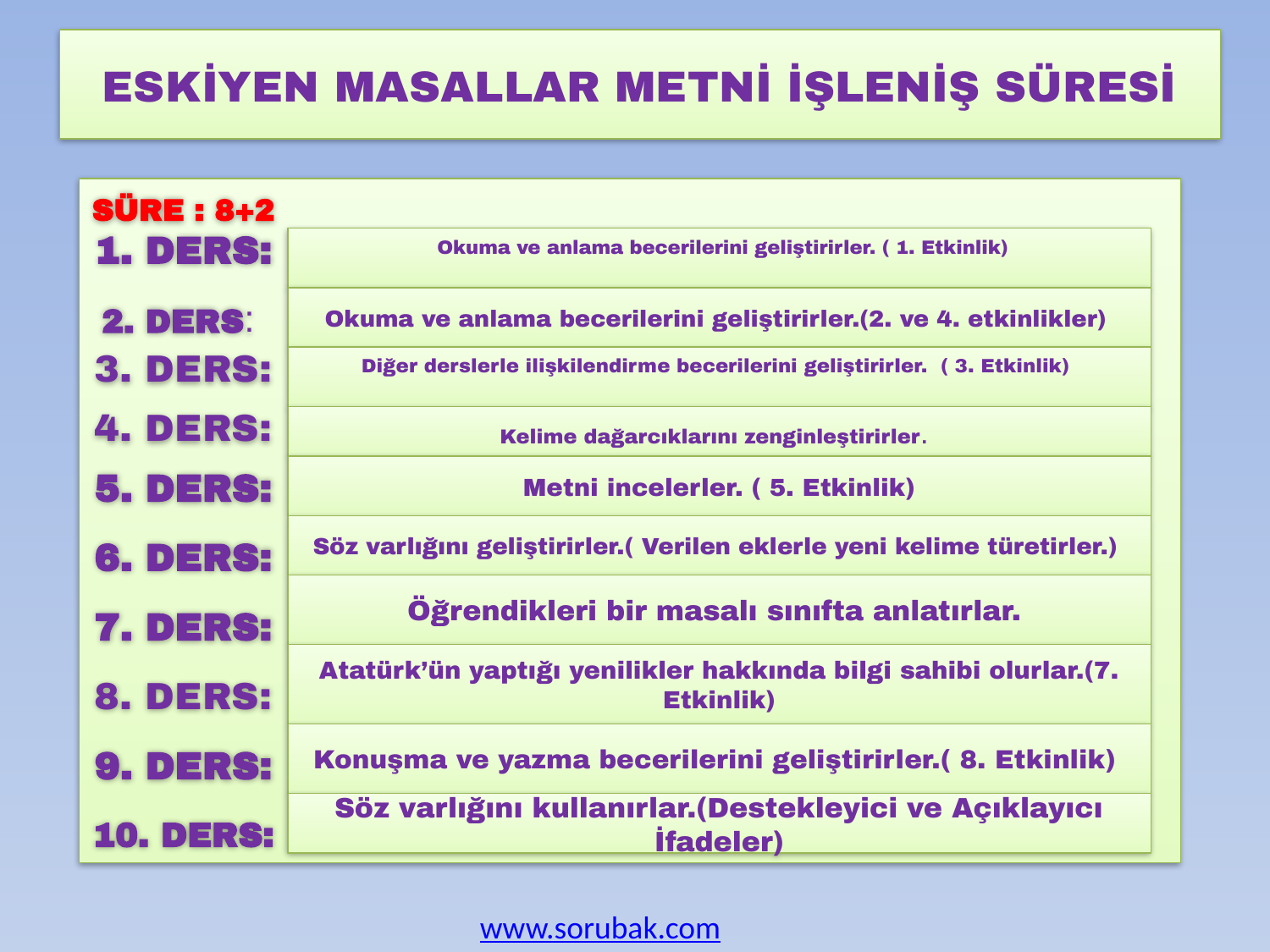

ESKİYEN MASALLAR METNİ İŞLENİŞ SÜRESİ

SÜRE : 8+2
1. DERS:
 Okuma ve anlama becerilerini geliştirirler. ( 1. Etkinlik)

2. DERS:
Okuma ve anlama becerilerini geliştirirler.(2. ve 4. etkinlikler)
3. DERS:
Diğer derslerle ilişkilendirme becerilerini geliştirirler.  ( 3. Etkinlik)

4. DERS:
Kelime dağarcıklarını zenginleştirirler.
5. DERS:
Metni incelerler. ( 5. Etkinlik)
Söz varlığını geliştirirler.( Verilen eklerle yeni kelime türetirler.)
6. DERS:
Öğrendikleri bir masalı sınıfta anlatırlar.
7. DERS:
Atatürk’ün yaptığı yenilikler hakkında bilgi sahibi olurlar.(7. Etkinlik)
8. DERS:
Konuşma ve yazma becerilerini geliştirirler.( 8. Etkinlik)
9. DERS:
Söz varlığını kullanırlar.(Destekleyici ve Açıklayıcı İfadeler)
10. DERS:
www.sorubak.com